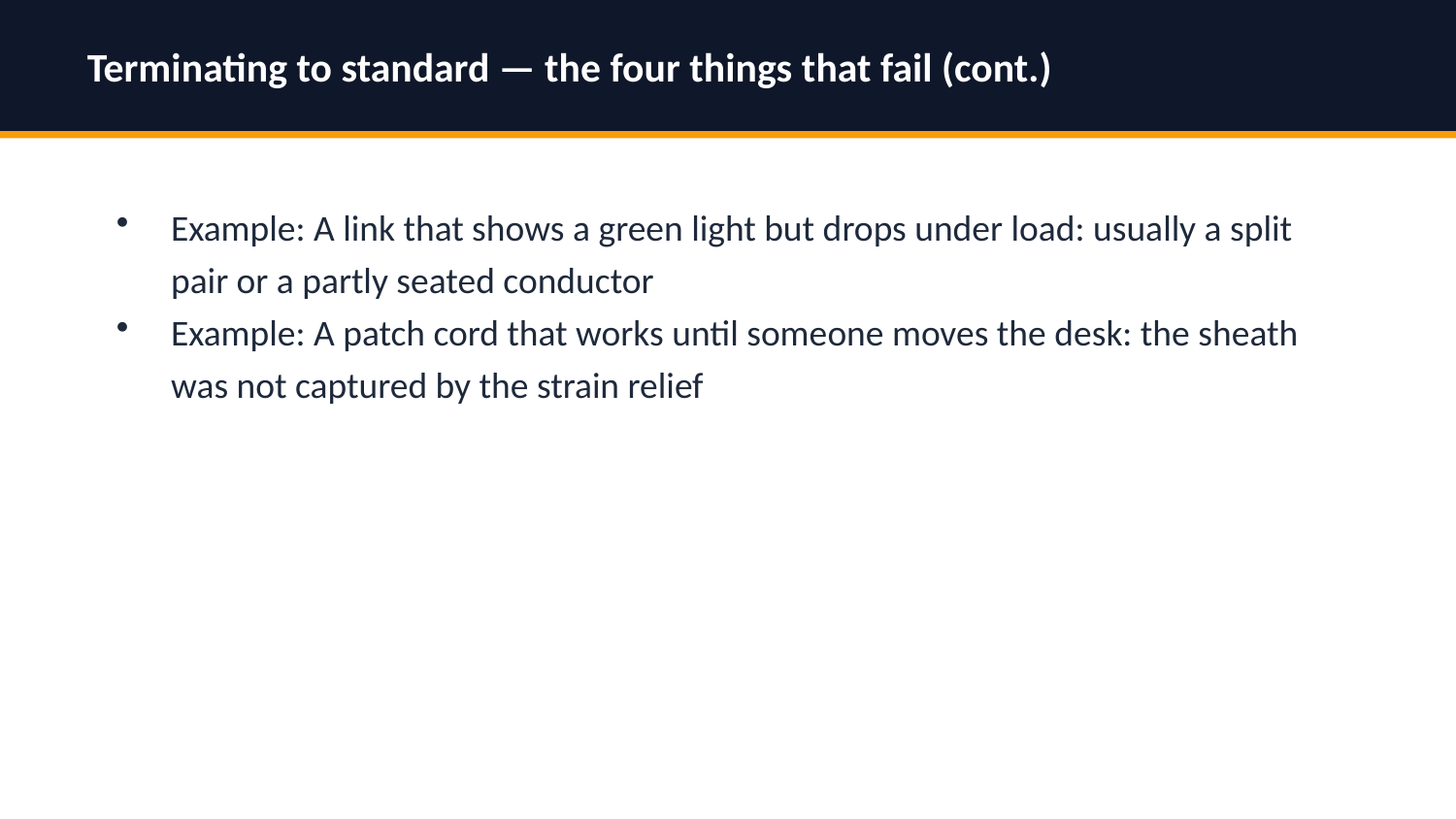

Terminating to standard — the four things that fail (cont.)

Example: A link that shows a green light but drops under load: usually a split pair or a partly seated conductor
Example: A patch cord that works until someone moves the desk: the sheath was not captured by the strain relief